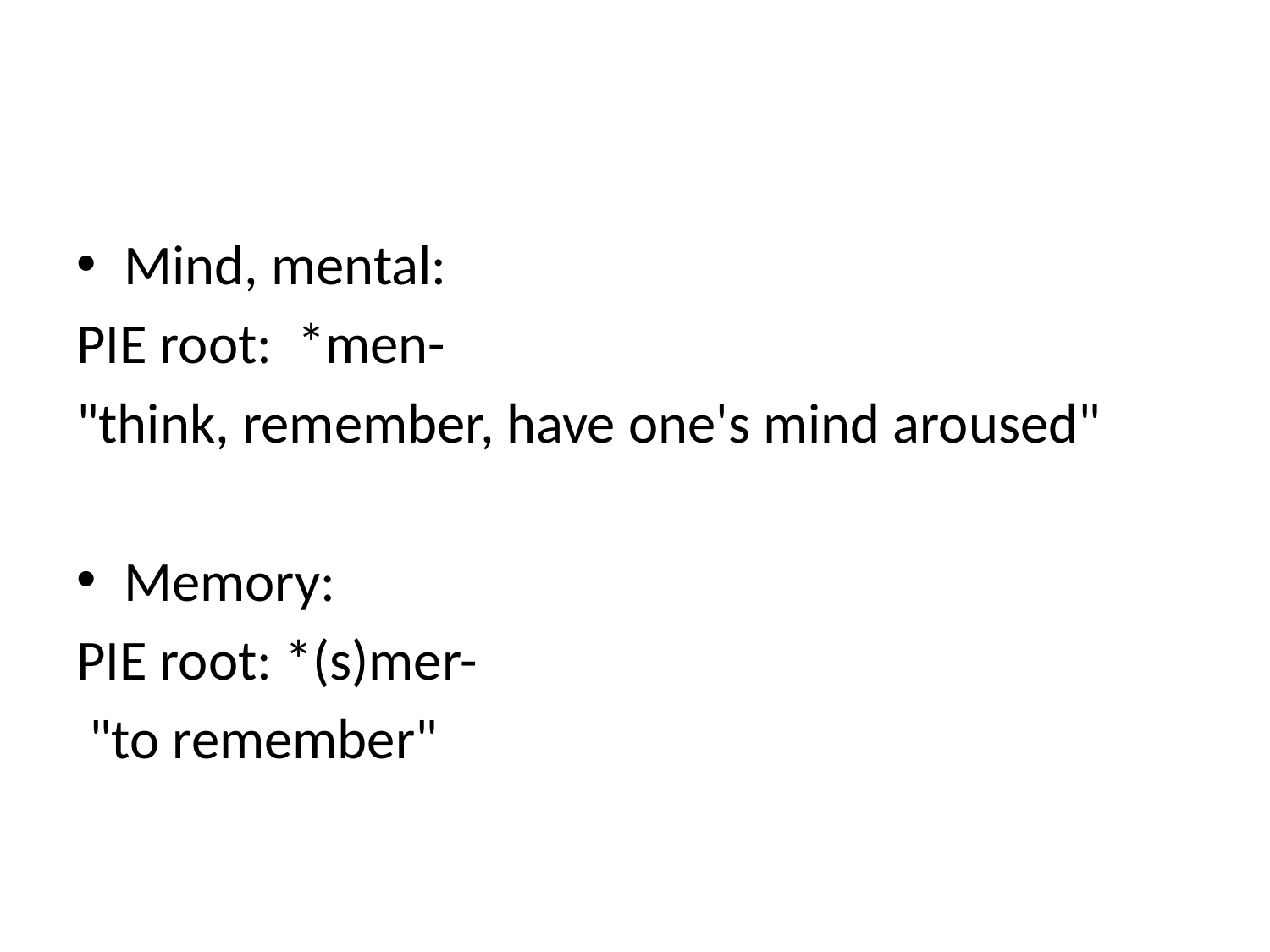

#
Mind, mental:
PIE root:  *men-
"think, remember, have one's mind aroused"

Memory:
PIE root: *(s)mer-
 "to remember"